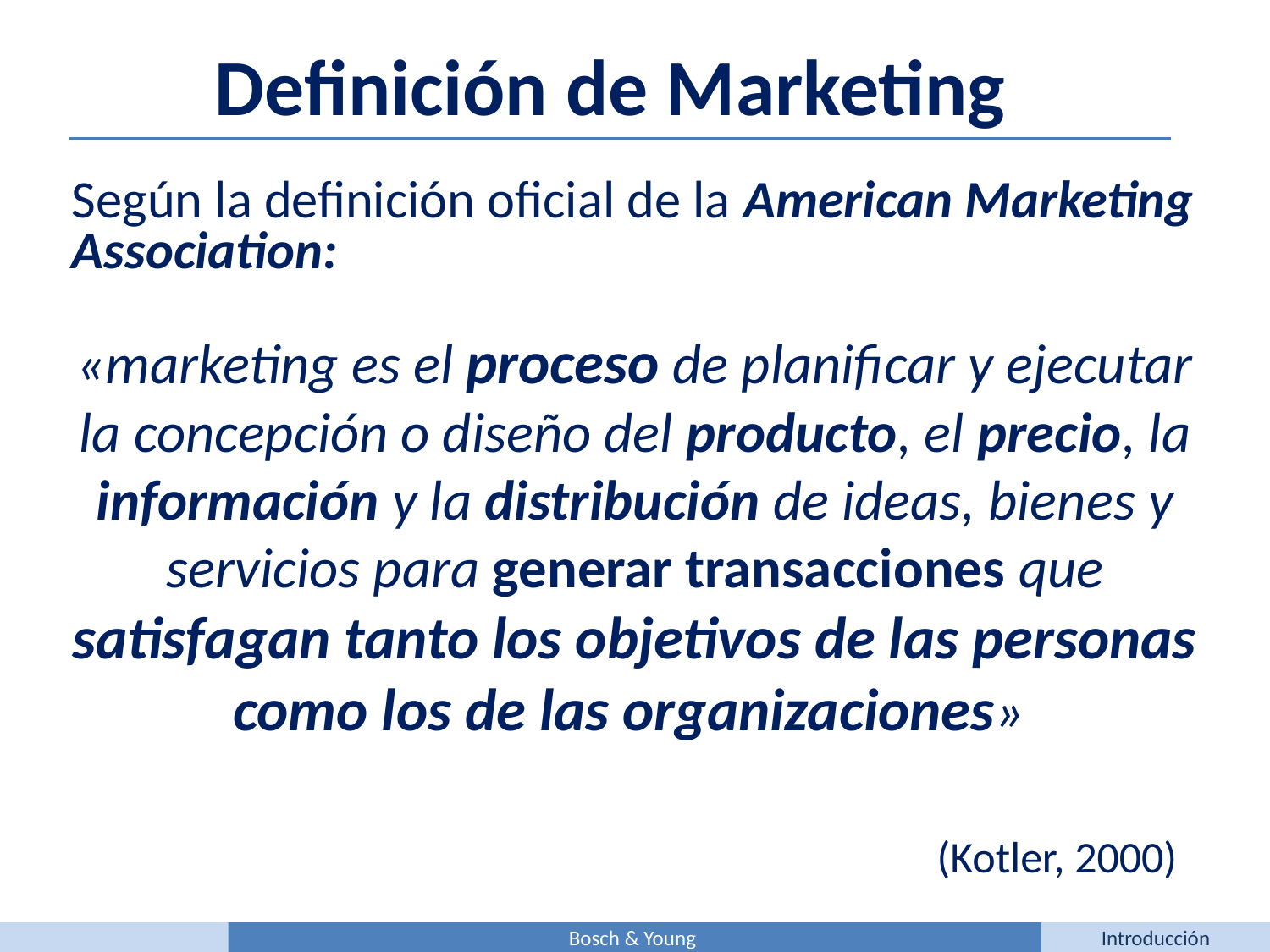

Definición de Marketing
Según la definición oficial de la American Marketing Association:
«marketing es el proceso de planificar y ejecutar la concepción o diseño del producto, el precio, la información y la distribución de ideas, bienes y servicios para generar transacciones que satisfagan tanto los objetivos de las personas como los de las organizaciones»
(Kotler, 2000)

Bosch & Young
Introducción